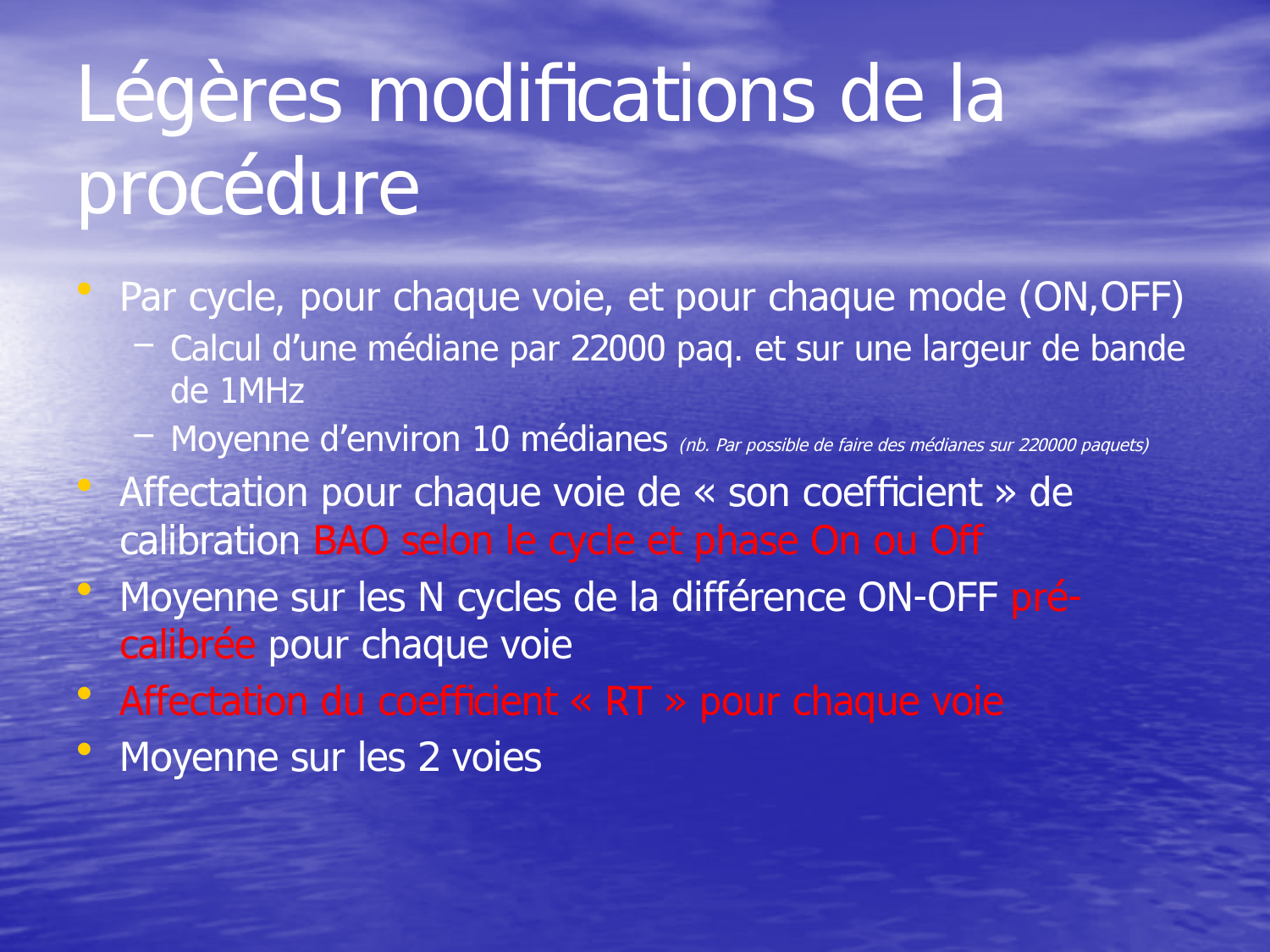

# Légères modifications de la procédure
Par cycle, pour chaque voie, et pour chaque mode (ON,OFF)
Calcul d’une médiane par 22000 paq. et sur une largeur de bande de 1MHz
Moyenne d’environ 10 médianes (nb. Par possible de faire des médianes sur 220000 paquets)
Affectation pour chaque voie de « son coefficient » de calibration BAO selon le cycle et phase On ou Off
Moyenne sur les N cycles de la différence ON-OFF pré-calibrée pour chaque voie
Affectation du coefficient « RT » pour chaque voie
Moyenne sur les 2 voies